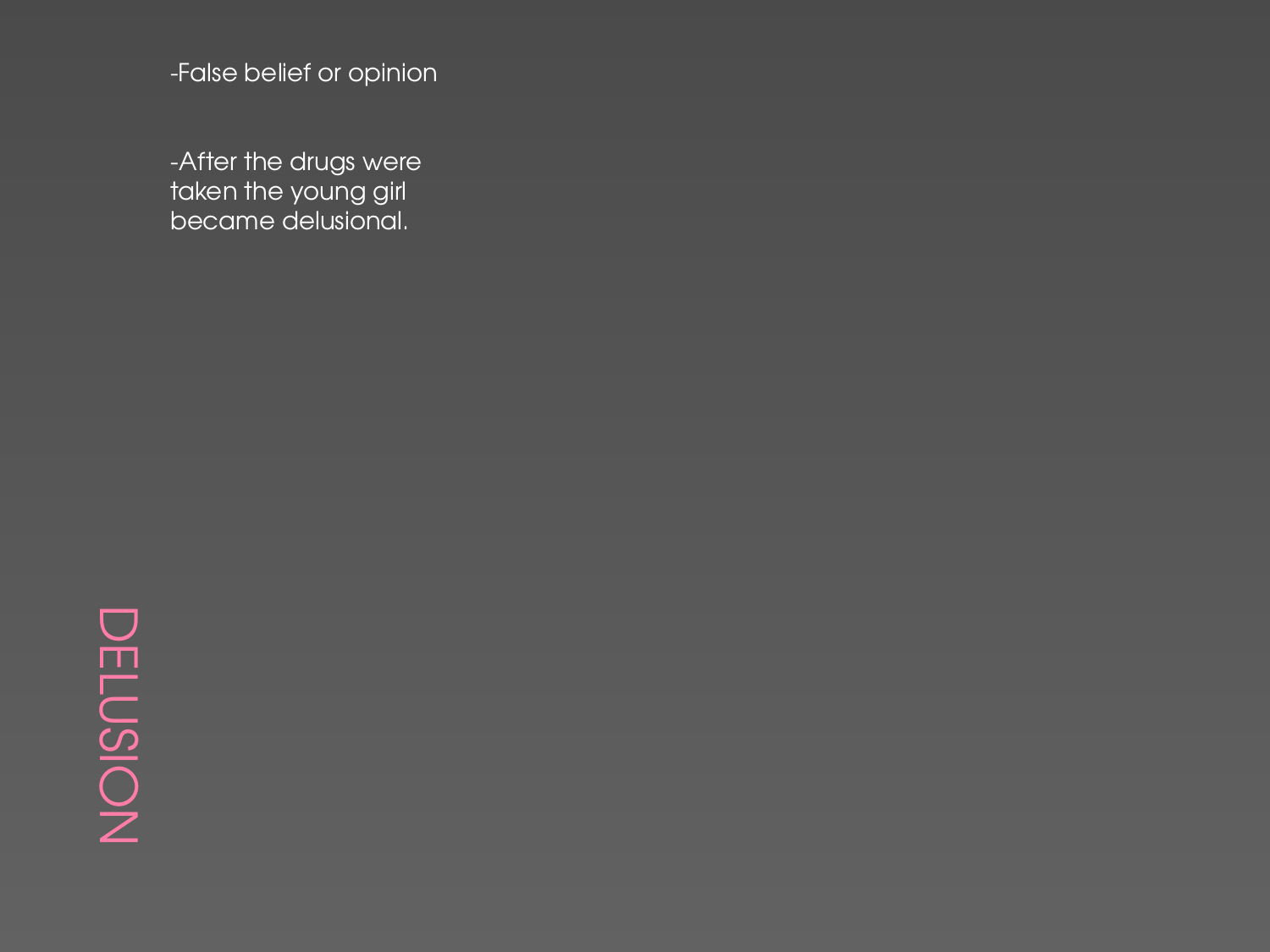

# Delusion
-False belief or opinion

-After the drugs were taken the young girl became delusional.